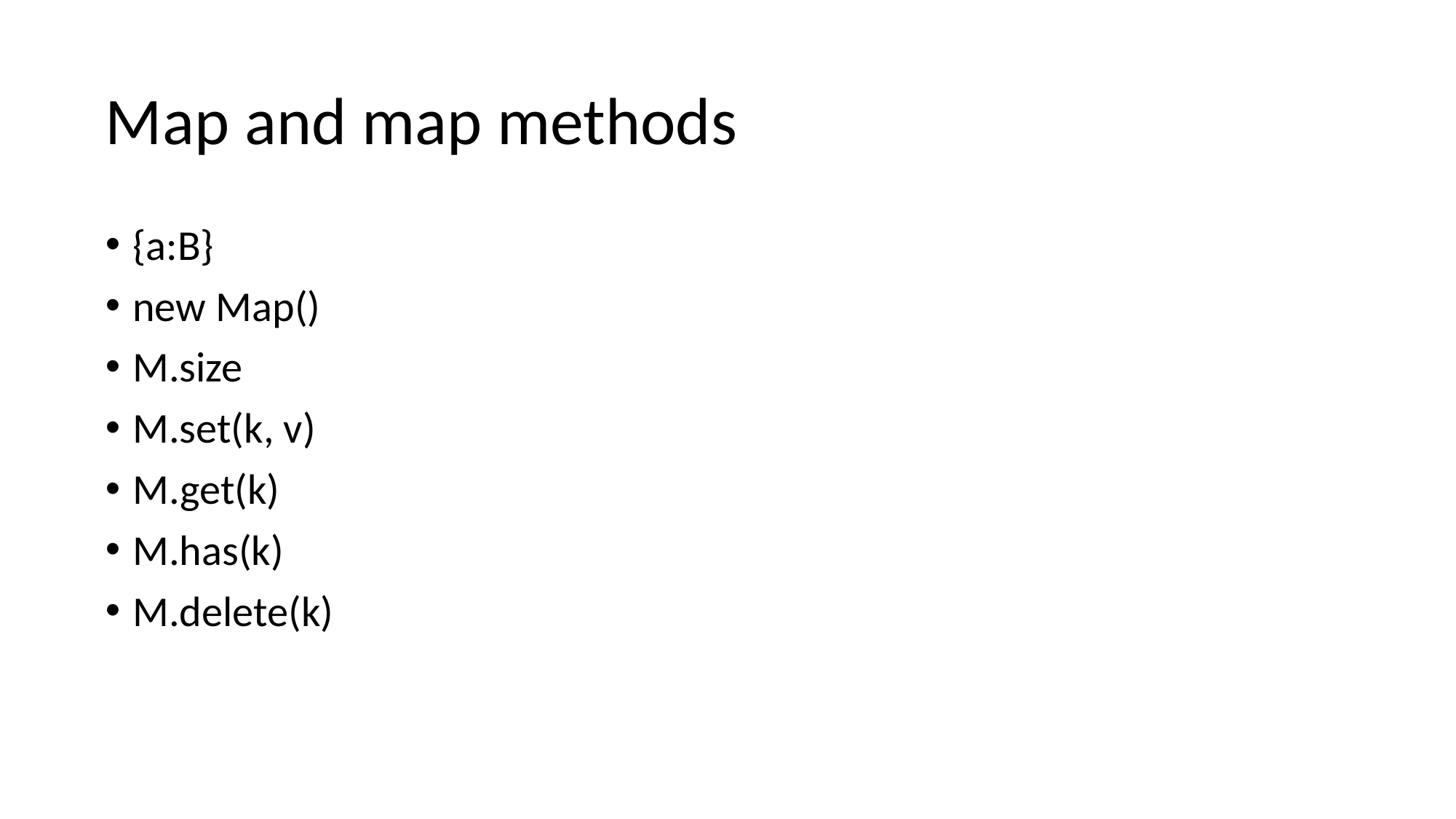

# Map and map methods
{a:B}
new Map()
M.size
M.set(k, v)
M.get(k)
M.has(k)
M.delete(k)